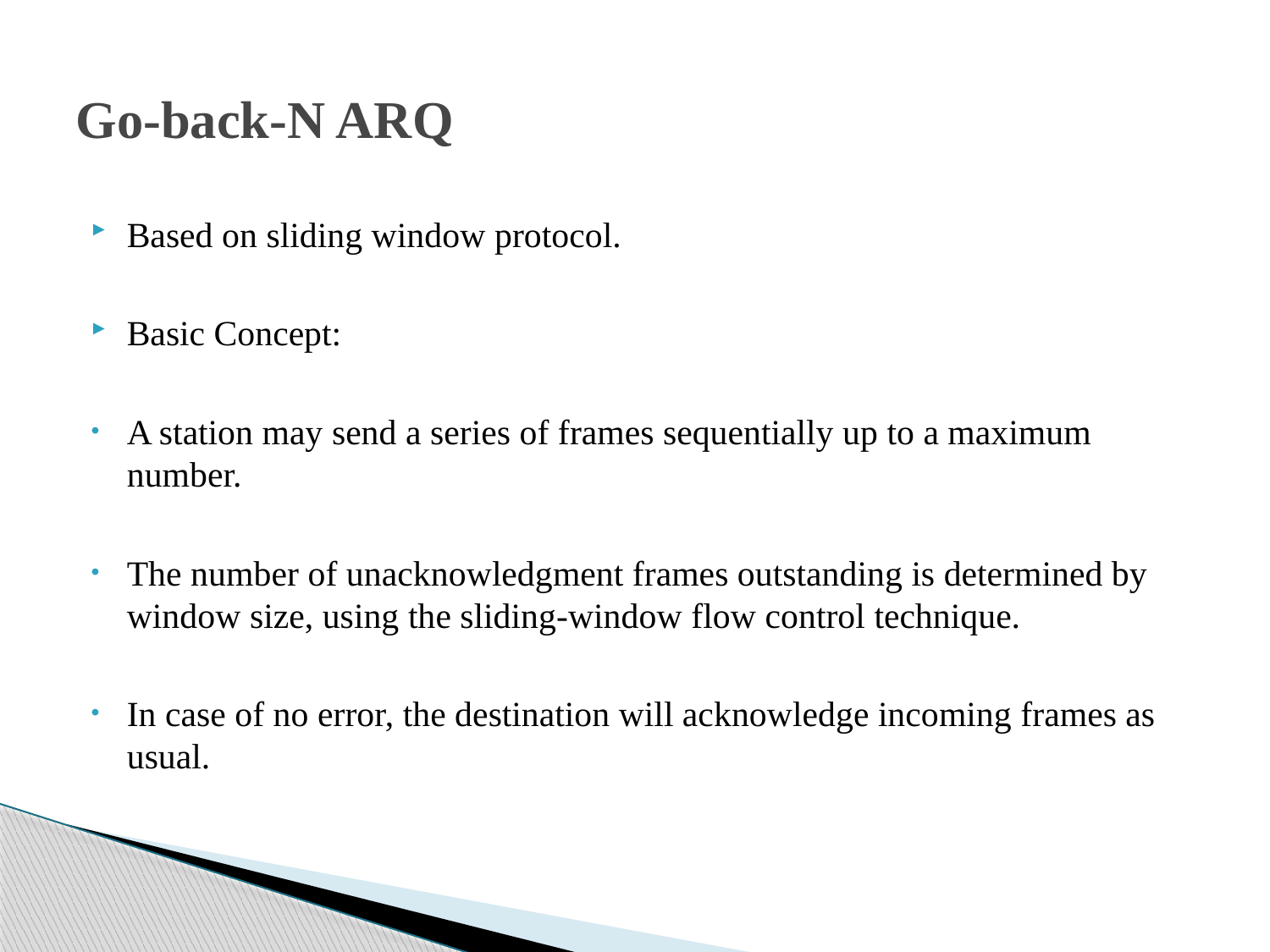

# Go-back-N ARQ
Based on sliding window protocol.

Basic Concept:

A station may send a series of frames sequentially up to a maximum number.

The number of unacknowledgment frames outstanding is determined by window size, using the sliding-window flow control technique.

In case of no error, the destination will acknowledge incoming frames as usual.